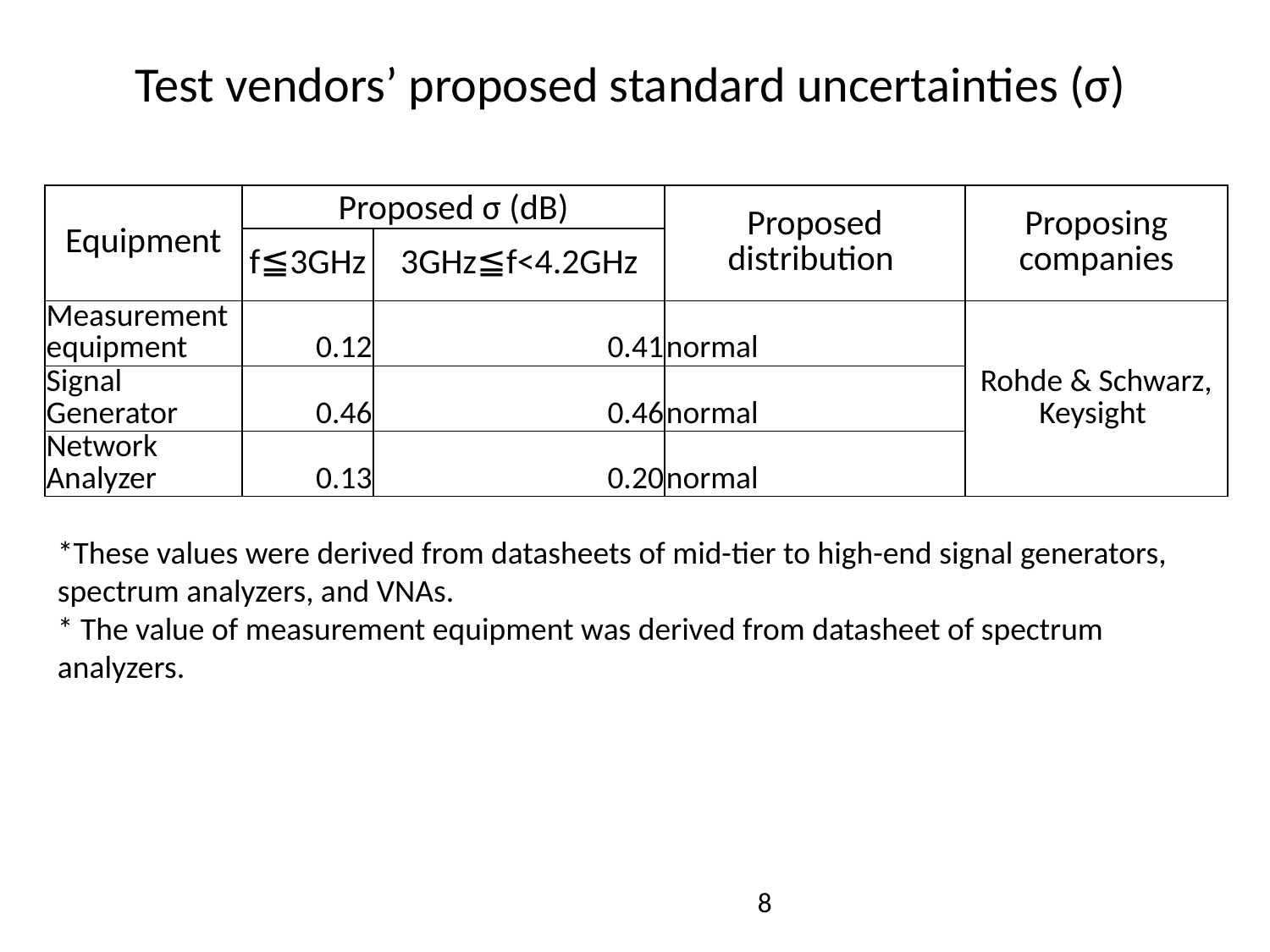

Test vendors’ proposed standard uncertainties (σ)
| Equipment | Proposed σ (dB) |  | Proposed distribution | Proposing companies |
| --- | --- | --- | --- | --- |
|  | f≦3GHz | 3GHz≦f<4.2GHz |  |  |
| Measurement equipment | 0.12 | 0.41 | normal | Rohde & Schwarz, Keysight |
| Signal Generator | 0.46 | 0.46 | normal |  |
| Network Analyzer | 0.13 | 0.20 | normal |  |
*These values were derived from datasheets of mid-tier to high-end signal generators, spectrum analyzers, and VNAs.
* The value of measurement equipment was derived from datasheet of spectrum analyzers.
8